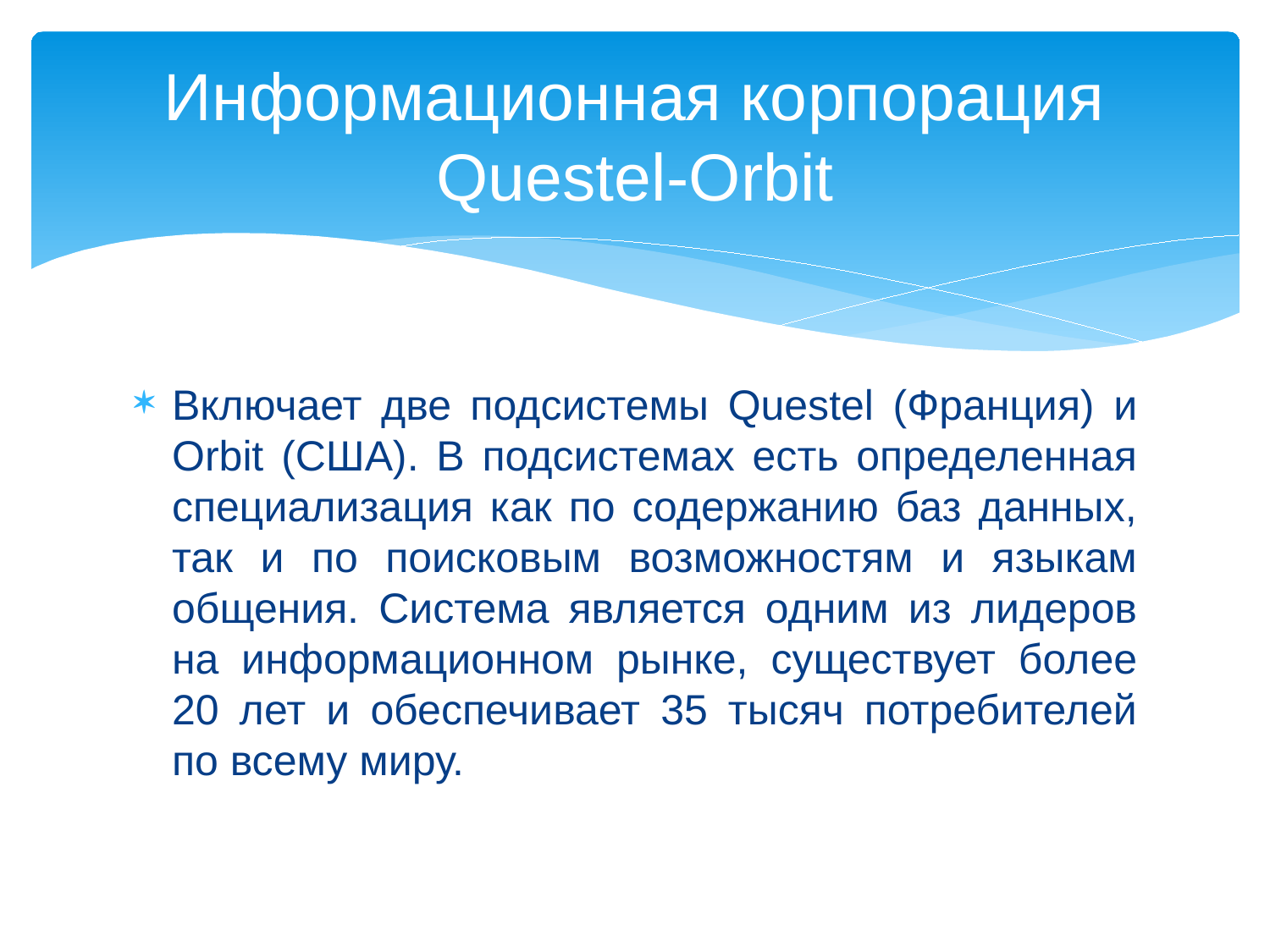

# Информационная корпорация Questel-Orbit
Включает две подсистемы Questel (Франция) и Orbit (США). В подсистемах есть определенная специализация как по содержанию баз данных, так и по поисковым возможностям и языкам общения. Система является одним из лидеров на информационном рынке, существует более 20 лет и обеспечивает 35 тысяч потребителей по всему миру.